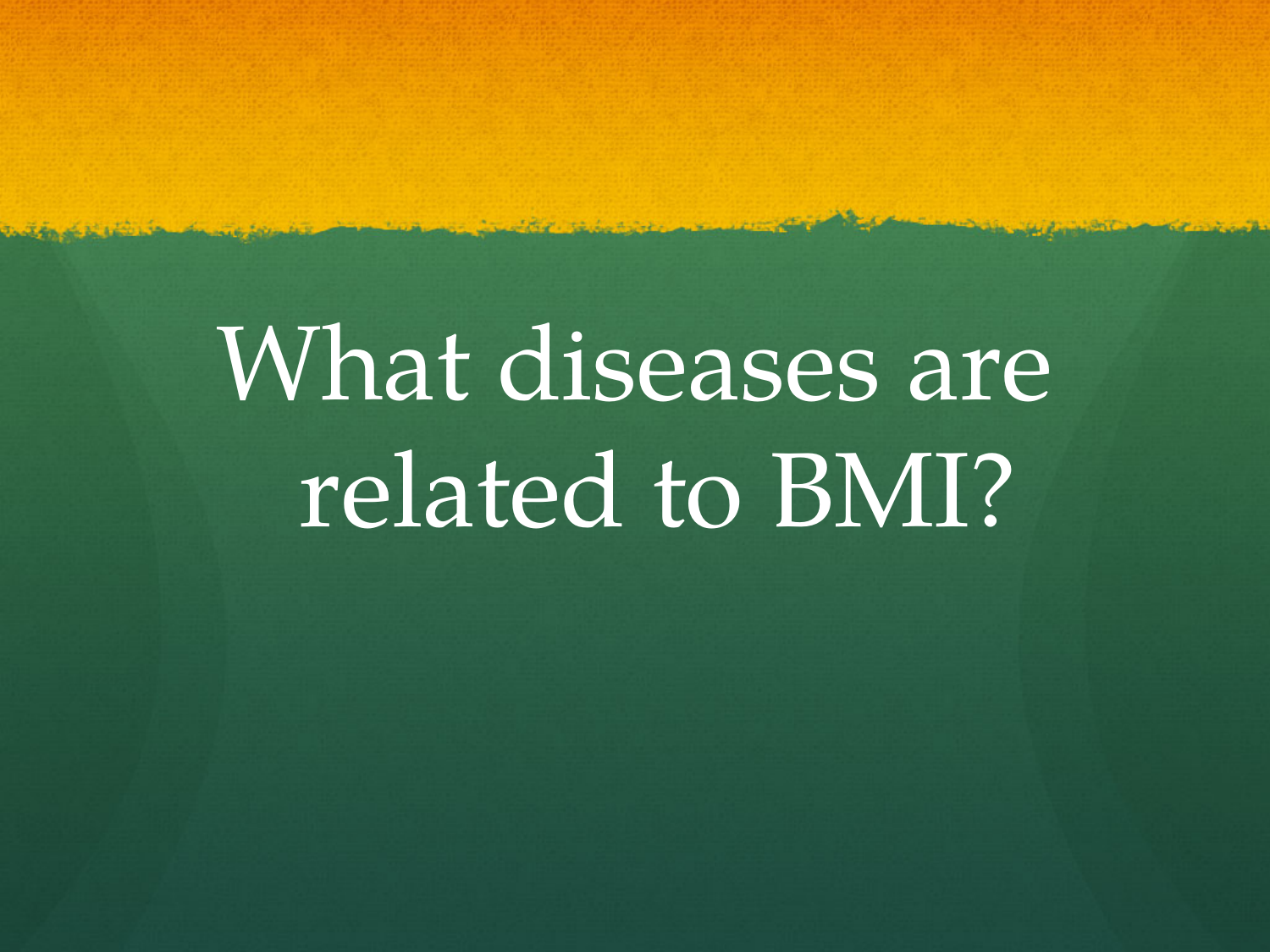

#
What diseases are related to BMI?